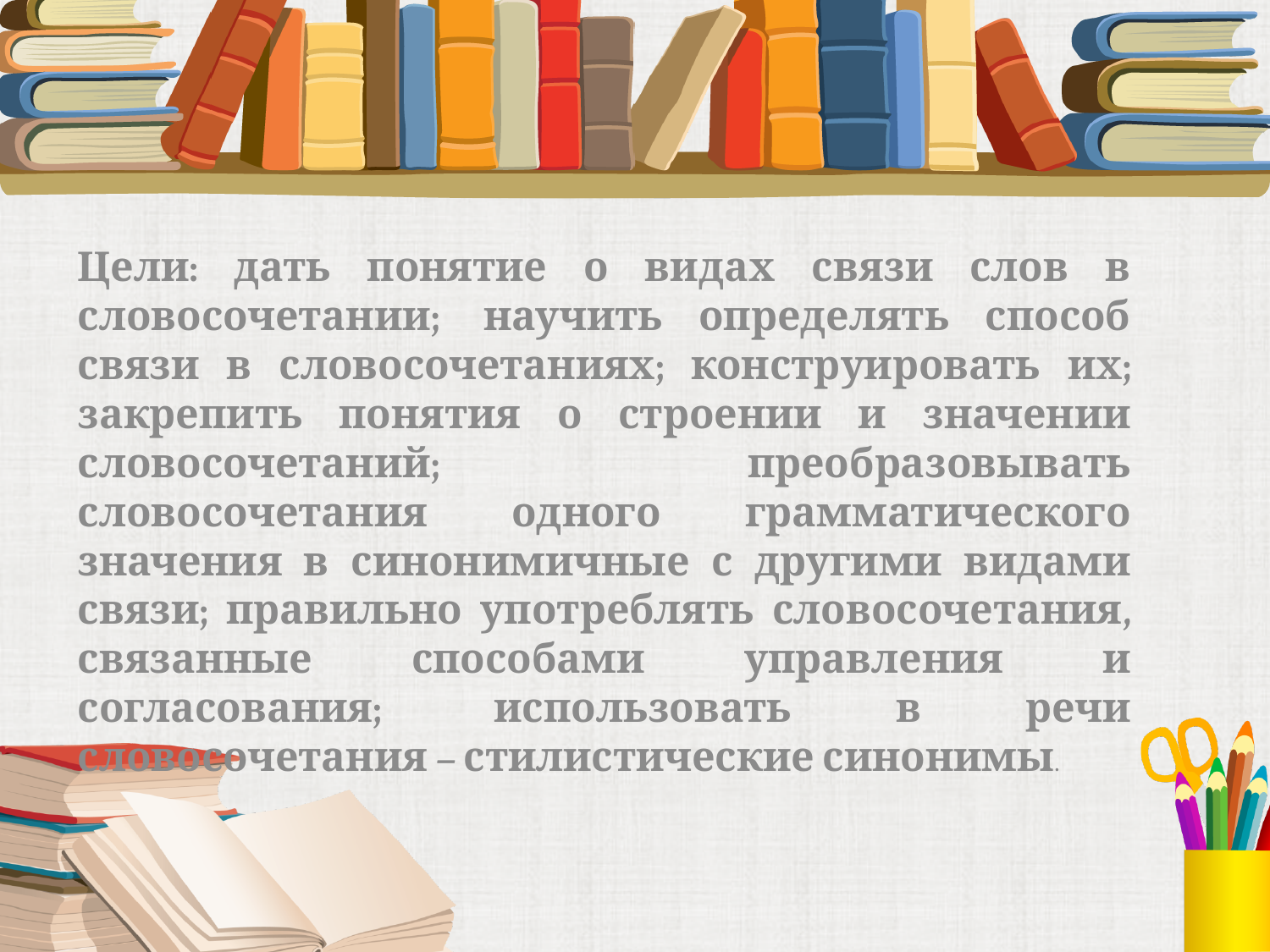

Цели: дать понятие о видах связи слов в словосочетании;  научить определять способ связи в словосочетаниях; конструировать их; закрепить понятия о строении и значении словосочетаний;  преобразовывать словосочетания одного грамматического значения в синонимичные с другими видами связи; правильно употреблять словосочетания, связанные способами управления и согласования;  использовать в речи словосочетания – стилистические синонимы.